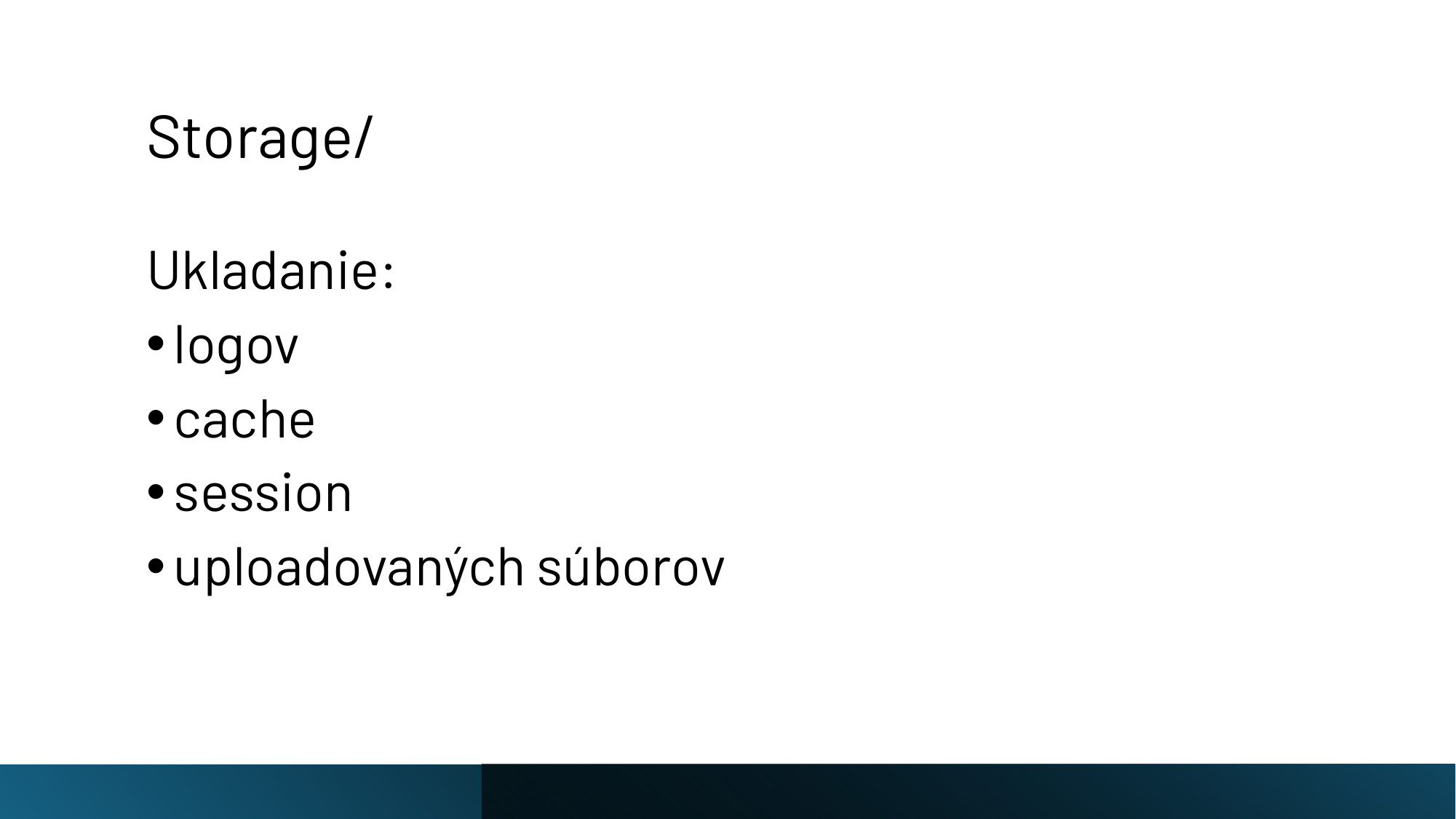

# Storage/
Ukladanie:
logov
cache
session
uploadovaných súborov